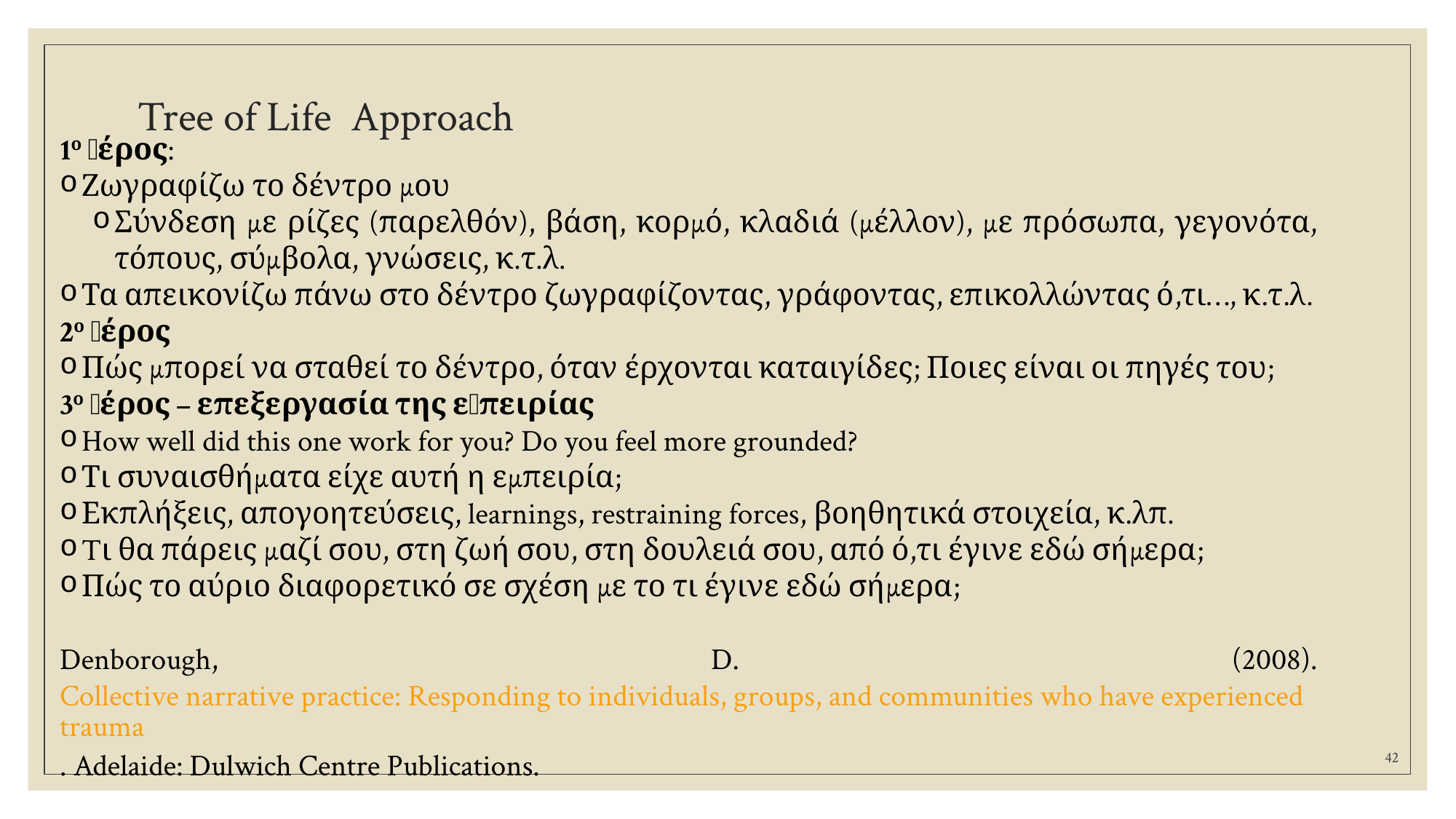

# Tree of Life  Approach
1ο μέρος:
Ζωγραφίζω το δέντρο μου
Σύνδεση με ρίζες (παρελθόν), βάση, κορμό, κλαδιά (μέλλον), με πρόσωπα, γεγονότα, τόπους, σύμβολα, γνώσεις, κ.τ.λ.
Τα απεικονίζω πάνω στο δέντρο ζωγραφίζοντας, γράφοντας, επικολλώντας ό,τι…, κ.τ.λ.
2ο μέρος
Πώς μπορεί να σταθεί το δέντρο, όταν έρχονται καταιγίδες; Ποιες είναι οι πηγές του;
3ο μέρος – επεξεργασία της εμπειρίας
How well did this one work for you? Do you feel more grounded?
Τι συναισθήματα είχε αυτή η εμπειρία;
Εκπλήξεις, απογοητεύσεις, learnings, restraining forces, βοηθητικά στοιχεία, κ.λπ.
Tι θα πάρεις μαζί σου, στη ζωή σου, στη δουλειά σου, από ό,τι έγινε εδώ σήμερα;
Πώς το αύριο διαφορετικό σε σχέση με το τι έγινε εδώ σήμερα;

Denborough, D. (2008). Collective narrative practice: Responding to individuals, groups, and communities who have experienced trauma. Adelaide: Dulwich Centre Publications.
42